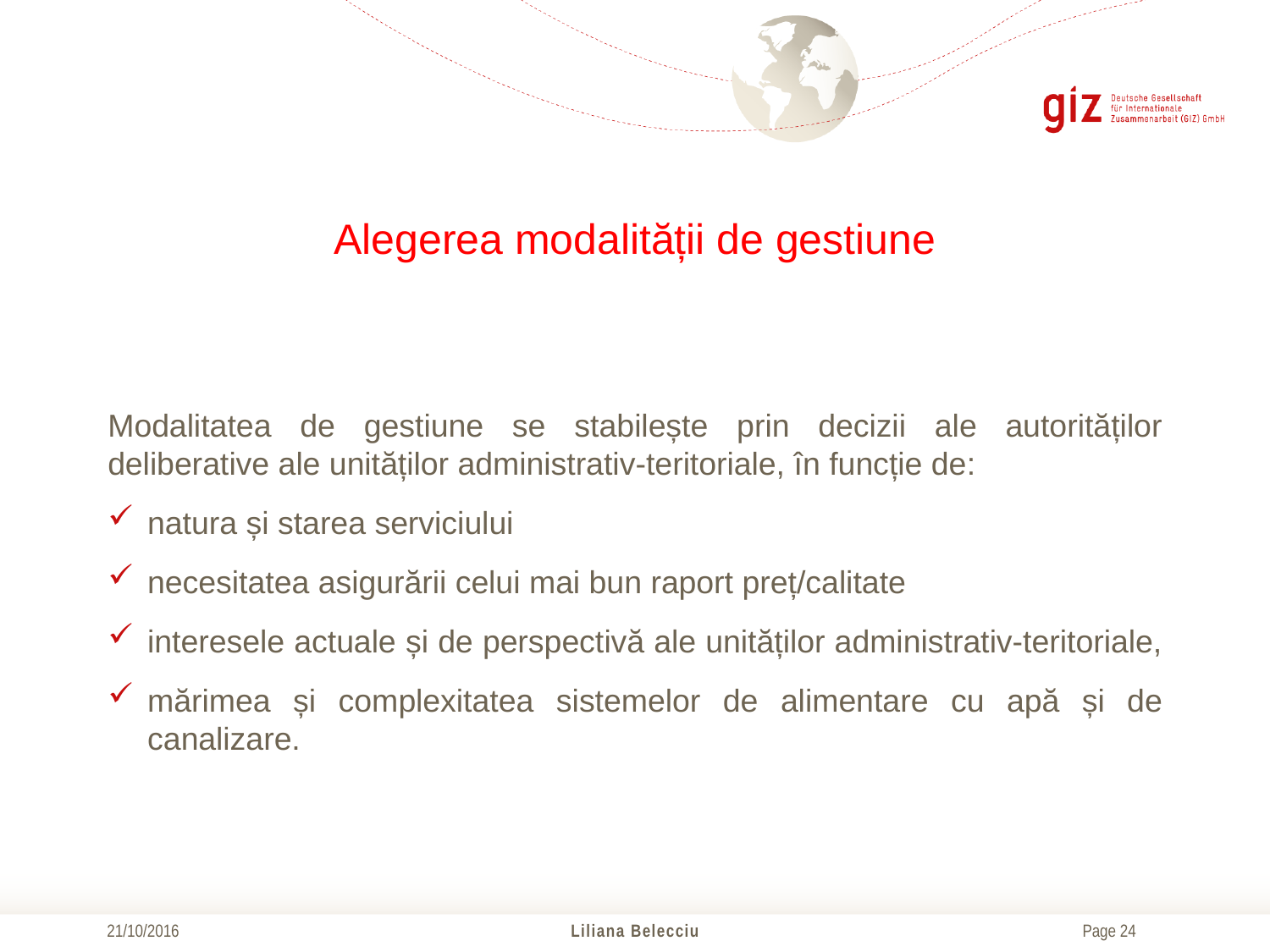

# Alegerea modalității de gestiune

Modalitatea de gestiune se stabilește prin decizii ale autorităților deliberative ale unităților administrativ-teritoriale, în funcție de:
natura și starea serviciului
necesitatea asigurării celui mai bun raport preț/calitate
interesele actuale și de perspectivă ale unităților administrativ-teritoriale,
mărimea și complexitatea sistemelor de alimentare cu apă și de canalizare.
21/10/2016
Liliana Belecciu